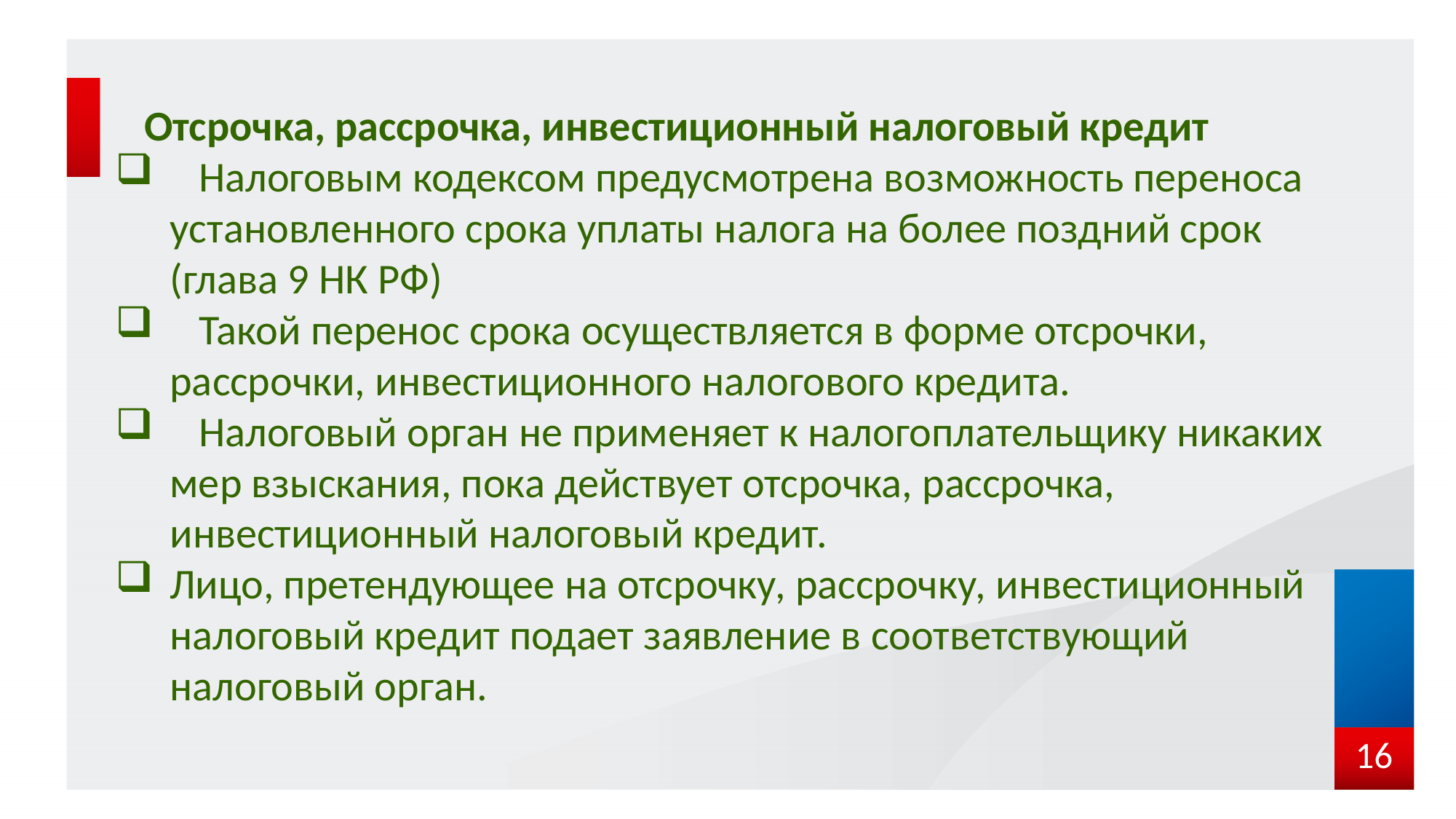

Отсрочка, рассрочка, инвестиционный налоговый кредит
   Налоговым кодексом предусмотрена возможность переноса установленного срока уплаты налога на более поздний срок (глава 9 НК РФ)
   Такой перенос срока осуществляется в форме отсрочки, рассрочки, инвестиционного налогового кредита.
   Налоговый орган не применяет к налогоплательщику никаких мер взыскания, пока действует отсрочка, рассрочка, инвестиционный налоговый кредит.
Лицо, претендующее на отсрочку, рассрочку, инвестиционный налоговый кредит подает заявление в соответствующий налоговый орган.

16